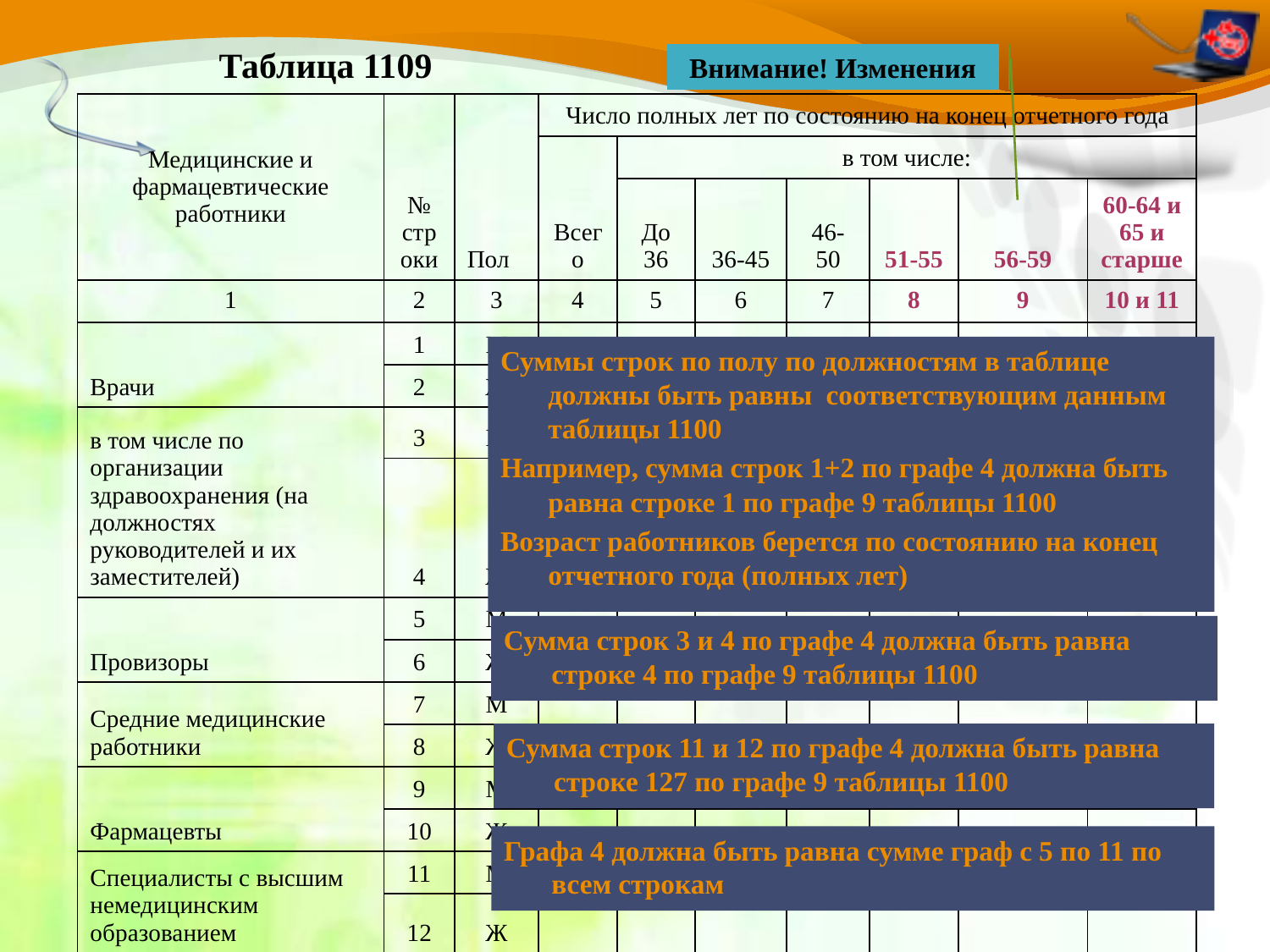

Таблица 1109
Внимание! Изменения
| Медицинские и фармацевтические работники | № строки | Пол | Число полных лет по состоянию на конец отчетного года |  |  |  |  |  |  |
| --- | --- | --- | --- | --- | --- | --- | --- | --- | --- |
|  |  |  | Всего | в том числе: |  |  |  |  |  |
|  |  |  |  | До 36 | 36-45 | 46-50 | 51-55 | 56-59 | 60-64 и 65 и старше |
| 1 | 2 | 3 | 4 | 5 | 6 | 7 | 8 | 9 | 10 и 11 |
| Врачи | 1 | М |  |  |  |  |  |  |  |
|  | 2 | Ж |  |  |  |  |  |  |  |
| в том числе по организации здравоохранения (на должностях руководителей и их заместителей) | 3 | М |  |  |  |  |  |  |  |
|  | 4 | Ж |  |  |  |  |  |  |  |
| Провизоры | 5 | М |  |  |  |  |  |  |  |
|  | 6 | Ж |  |  |  |  |  |  |  |
| Средние медицинские работники | 7 | М |  |  |  |  |  |  |  |
|  | 8 | Ж |  |  |  |  |  |  |  |
| Фармацевты | 9 | М |  |  |  |  |  |  |  |
|  | 10 | Ж |  |  |  |  |  |  |  |
| Специалисты с высшим немедицинским образованием | 11 | М |  |  |  |  |  |  |  |
|  | 12 | Ж |  |  |  |  |  |  |  |
Суммы строк по полу по должностям в таблице должны быть равны  соответствующим данным таблицы 1100
Например, сумма строк 1+2 по графе 4 должна быть равна строке 1 по графе 9 таблицы 1100
Возраст работников берется по состоянию на конец отчетного года (полных лет)
Сумма строк 3 и 4 по графе 4 должна быть равна строке 4 по графе 9 таблицы 1100
Сумма строк 11 и 12 по графе 4 должна быть равна строке 127 по графе 9 таблицы 1100
Графа 4 должна быть равна сумме граф с 5 по 11 по всем строкам